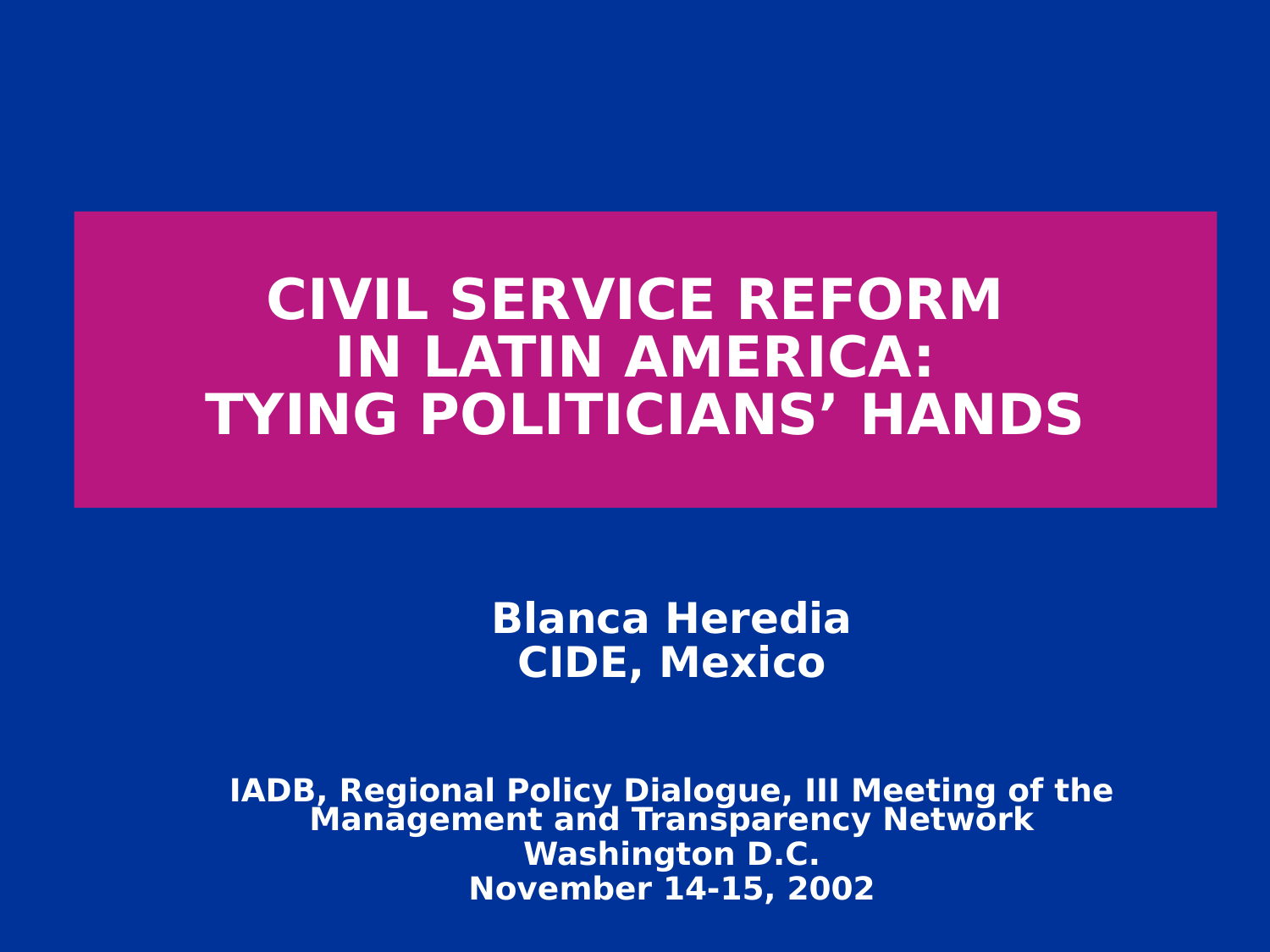

# CIVIL SERVICE REFORM IN LATIN AMERICA: TYING POLITICIANS’ HANDS

Blanca Heredia
CIDE, Mexico

IADB, Regional Policy Dialogue, III Meeting of the Management and Transparency Network
Washington D.C.
November 14-15, 2002